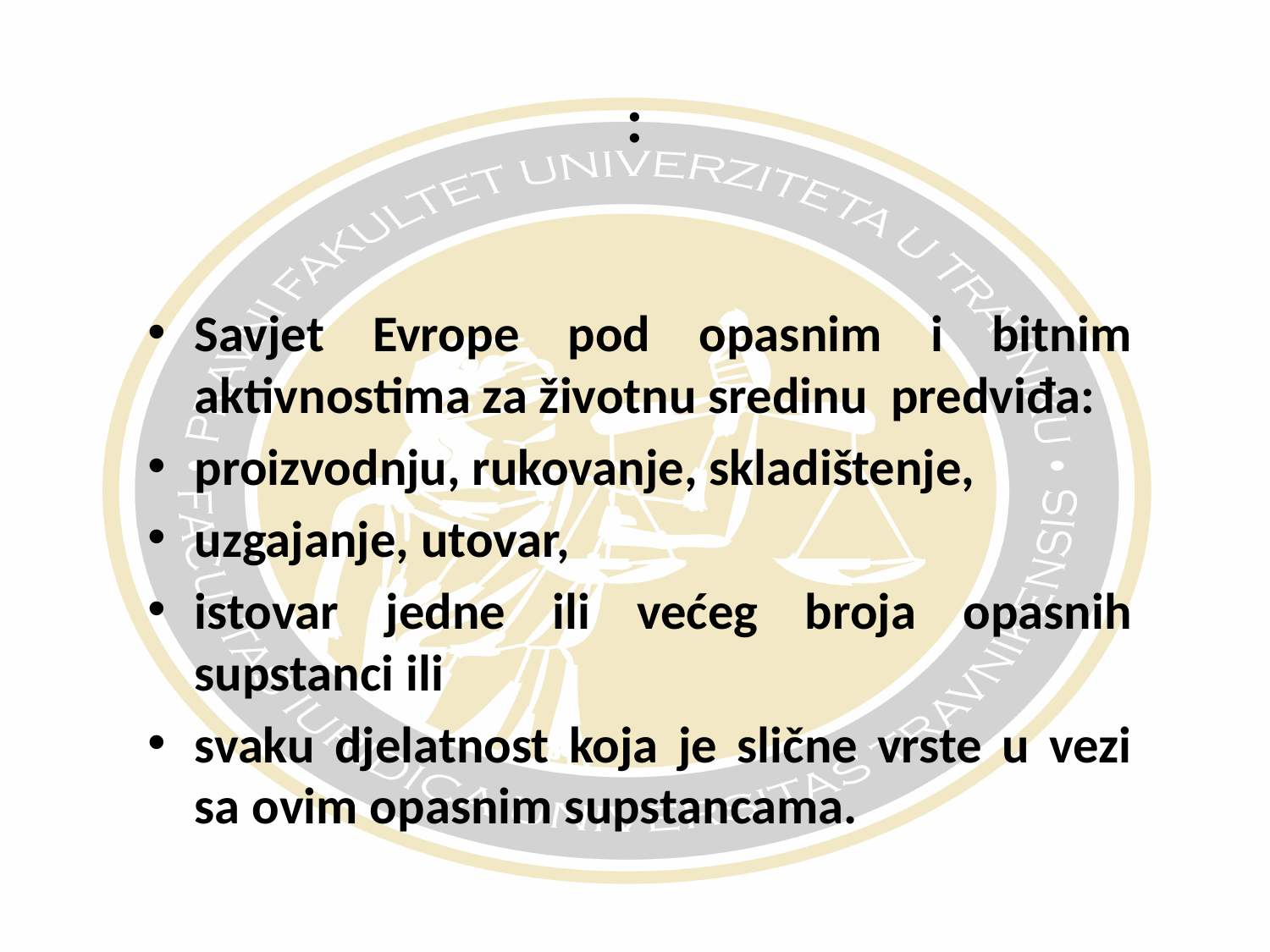

# :

Savjet Evrope pod opasnim i bitnim aktivnostima za životnu sredinu  predviđa:
proizvodnju, rukovanje, skladištenje,
uzgajanje, utovar,
istovar jedne ili većeg broja opasnih supstanci ili
svaku djelatnost koja je slične vrste u vezi sa ovim opasnim supstancama.